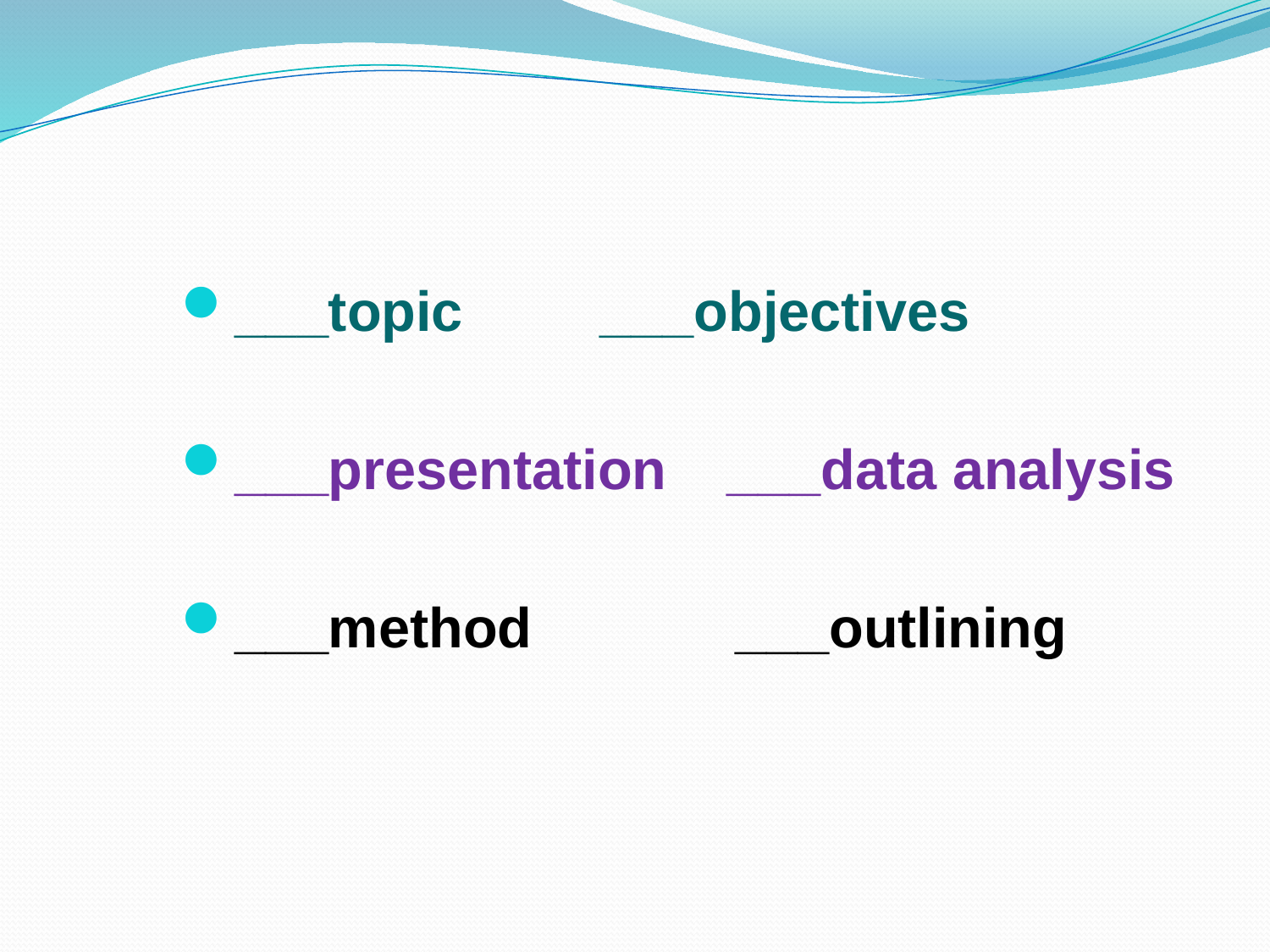

___topic	    	___objectives

___presentation	___data analysis

___method             ___outlining